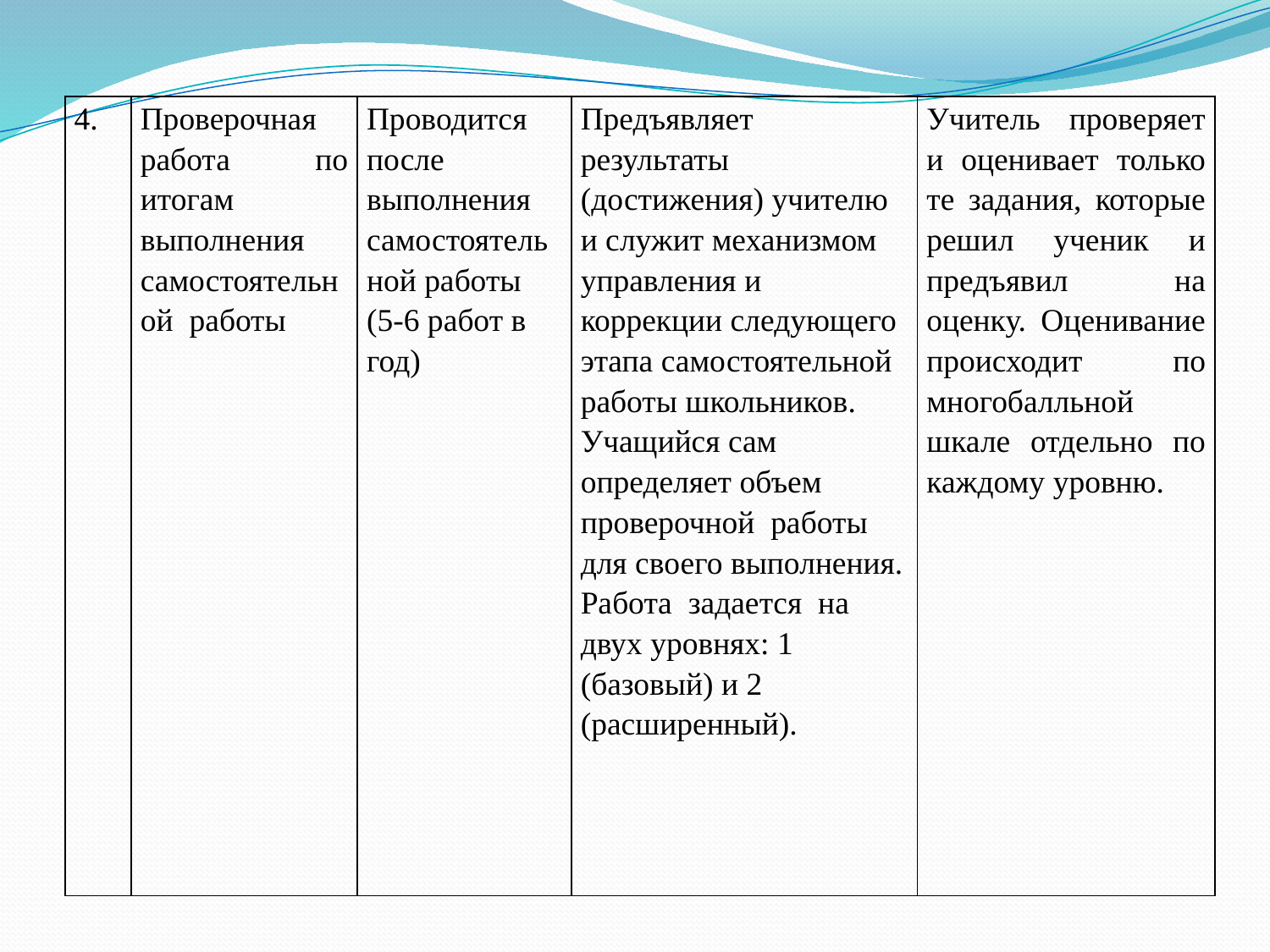

| 4. | Проверочная работа по итогам выполнения самостоятельной работы | Проводится после выполнения самостоятельной работы (5-6 работ в год) | Предъявляет результаты (достижения) учителю и служит механизмом управления и коррекции следующего этапа самостоятельной работы школьников. Учащийся сам определяет объем проверочной работы для своего выполнения. Работа задается на двух уровнях: 1 (базовый) и 2 (расширенный). | Учитель проверяет и оценивает только те задания, которые решил ученик и предъявил на оценку. Оценивание происходит по многобалльной шкале отдельно по каждому уровню. |
| --- | --- | --- | --- | --- |